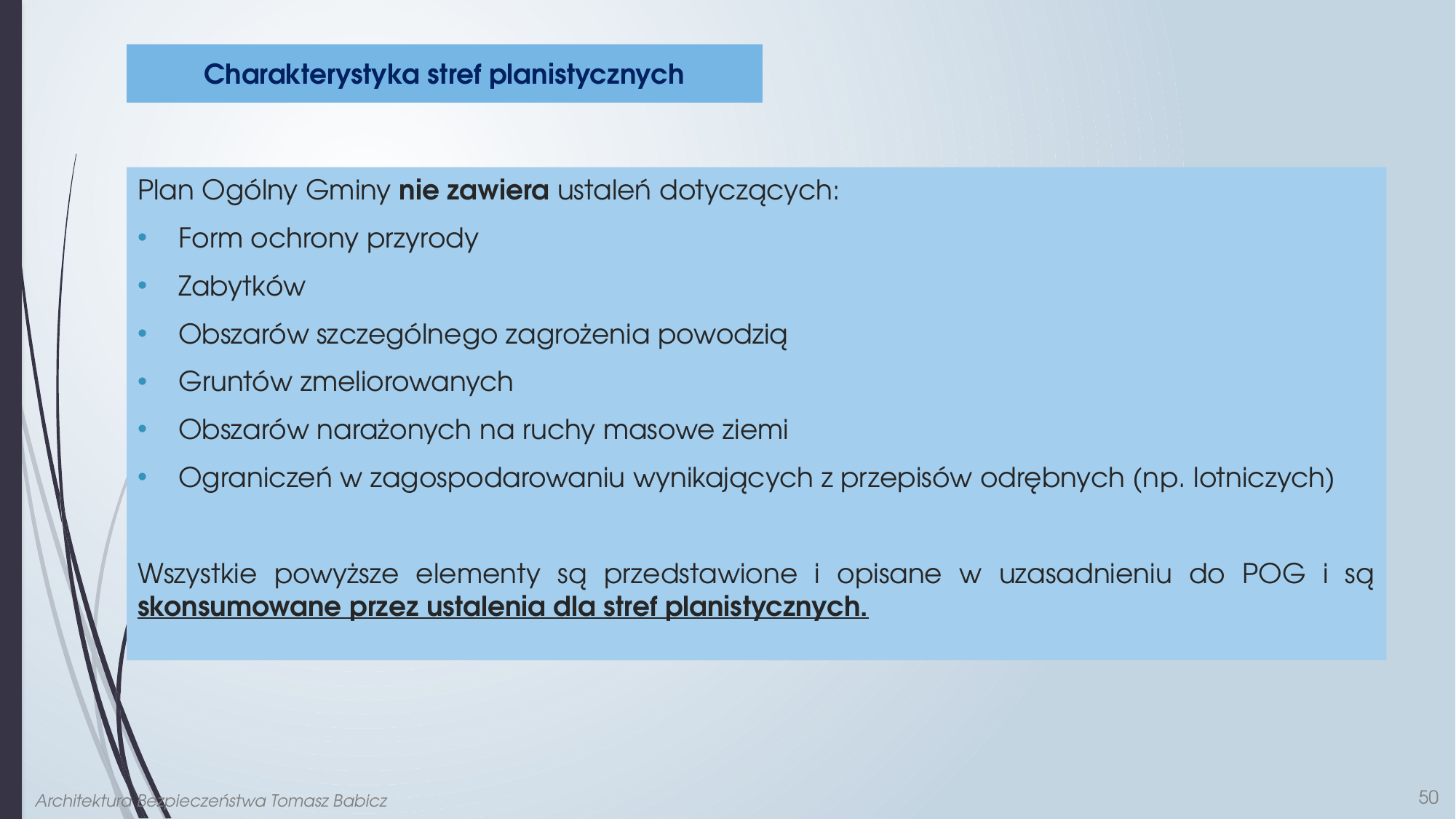

Charakterystyka stref planistycznych
Plan Ogólny Gminy nie zawiera ustaleń dotyczących:
Form ochrony przyrody
Zabytków
Obszarów szczególnego zagrożenia powodzią
Gruntów zmeliorowanych
Obszarów narażonych na ruchy masowe ziemi
Ograniczeń w zagospodarowaniu wynikających z przepisów odrębnych (np. lotniczych)

Wszystkie powyższe elementy są przedstawione i opisane w uzasadnieniu do POG i są skonsumowane przez ustalenia dla stref planistycznych.